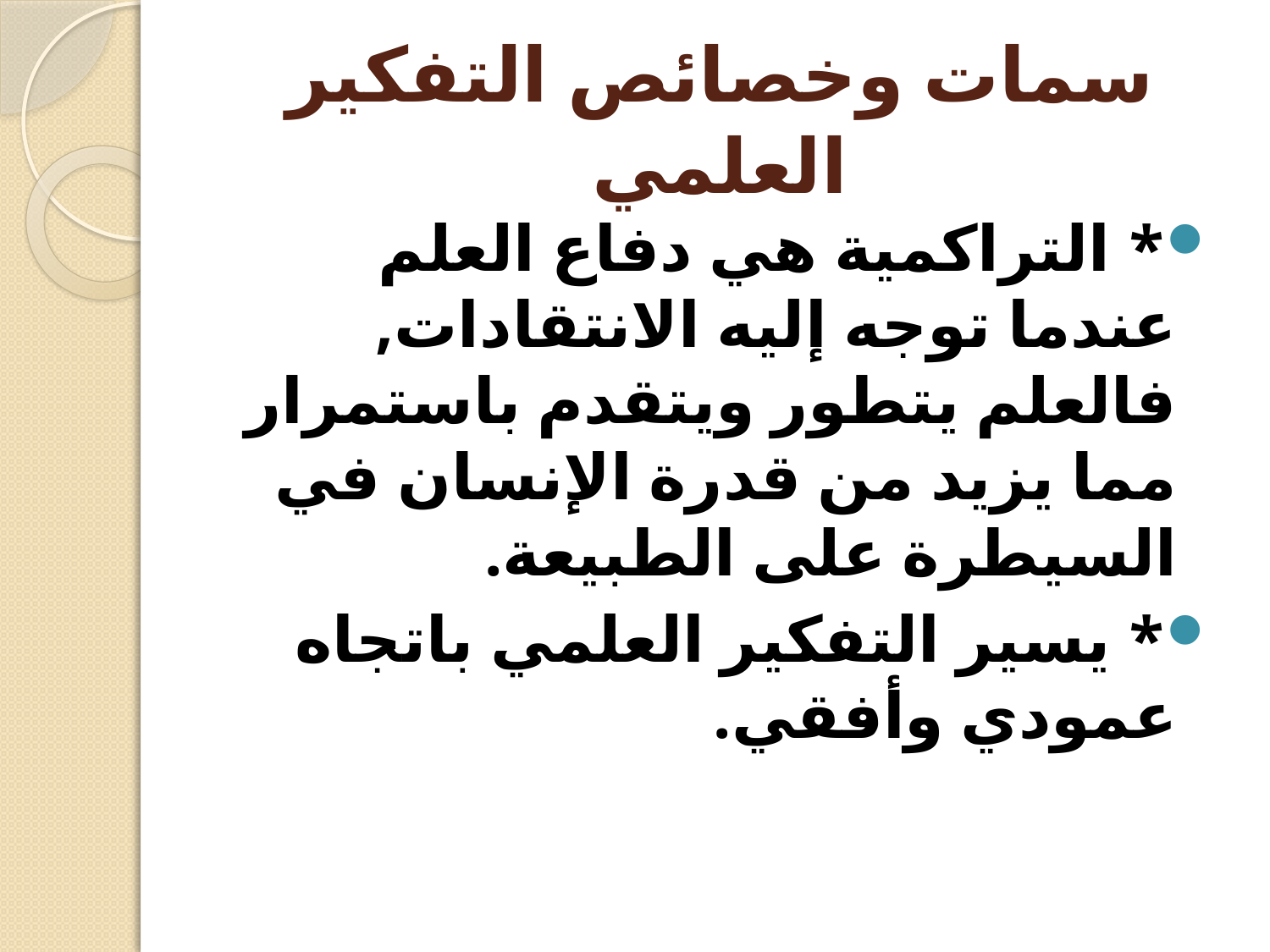

# سمات وخصائص التفكير العلمي
* التراكمية هي دفاع العلم عندما توجه إليه الانتقادات, فالعلم يتطور ويتقدم باستمرار مما يزيد من قدرة الإنسان في السيطرة على الطبيعة.
* يسير التفكير العلمي باتجاه عمودي وأفقي.